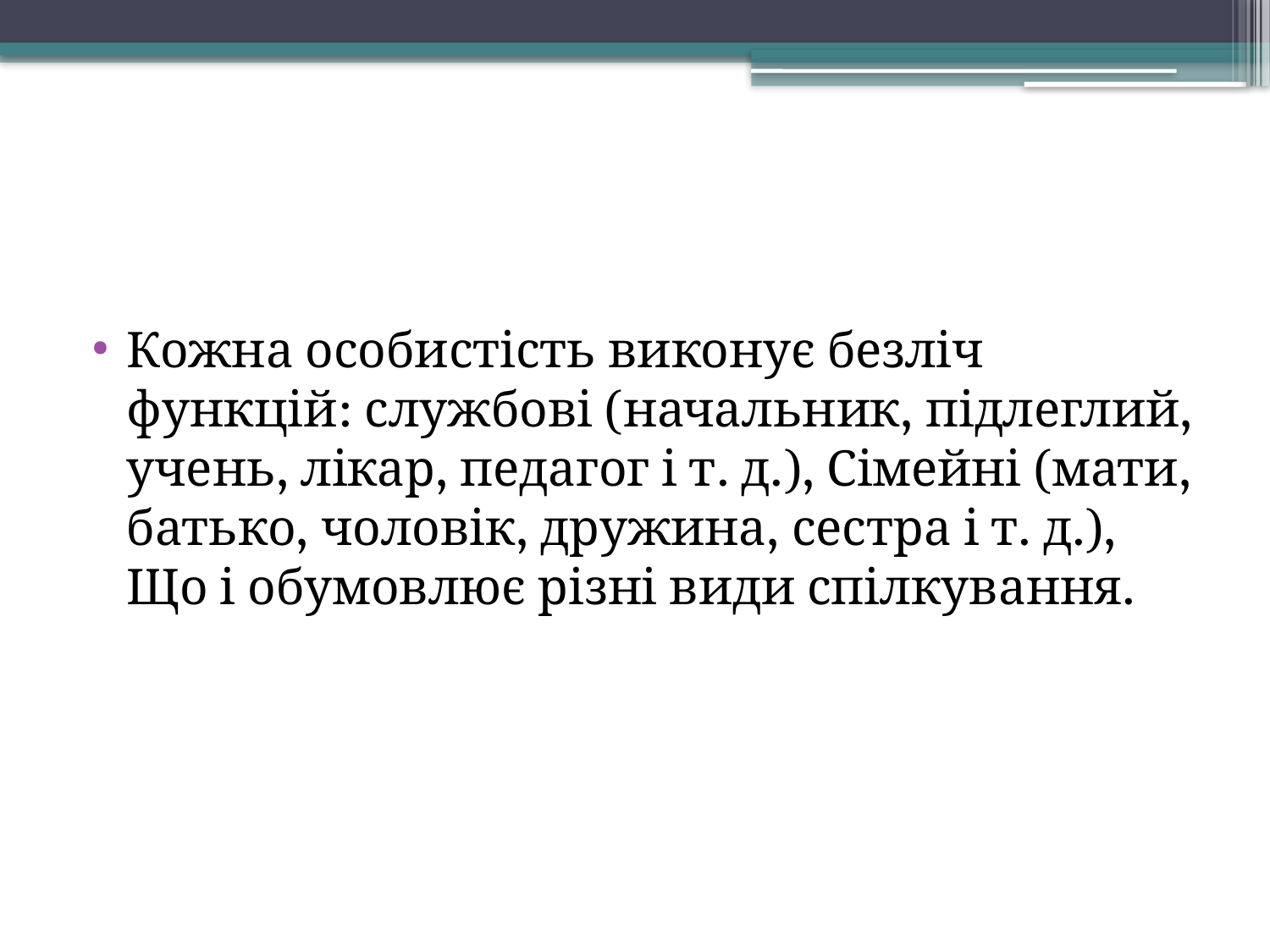

Кожна особистість виконує безліч функцій: службові (начальник, підлеглий, учень, лікар, педагог і т. д.), Сімейні (мати, батько, чоловік, дружина, сестра і т. д.), Що і обумовлює різні види спілкування.